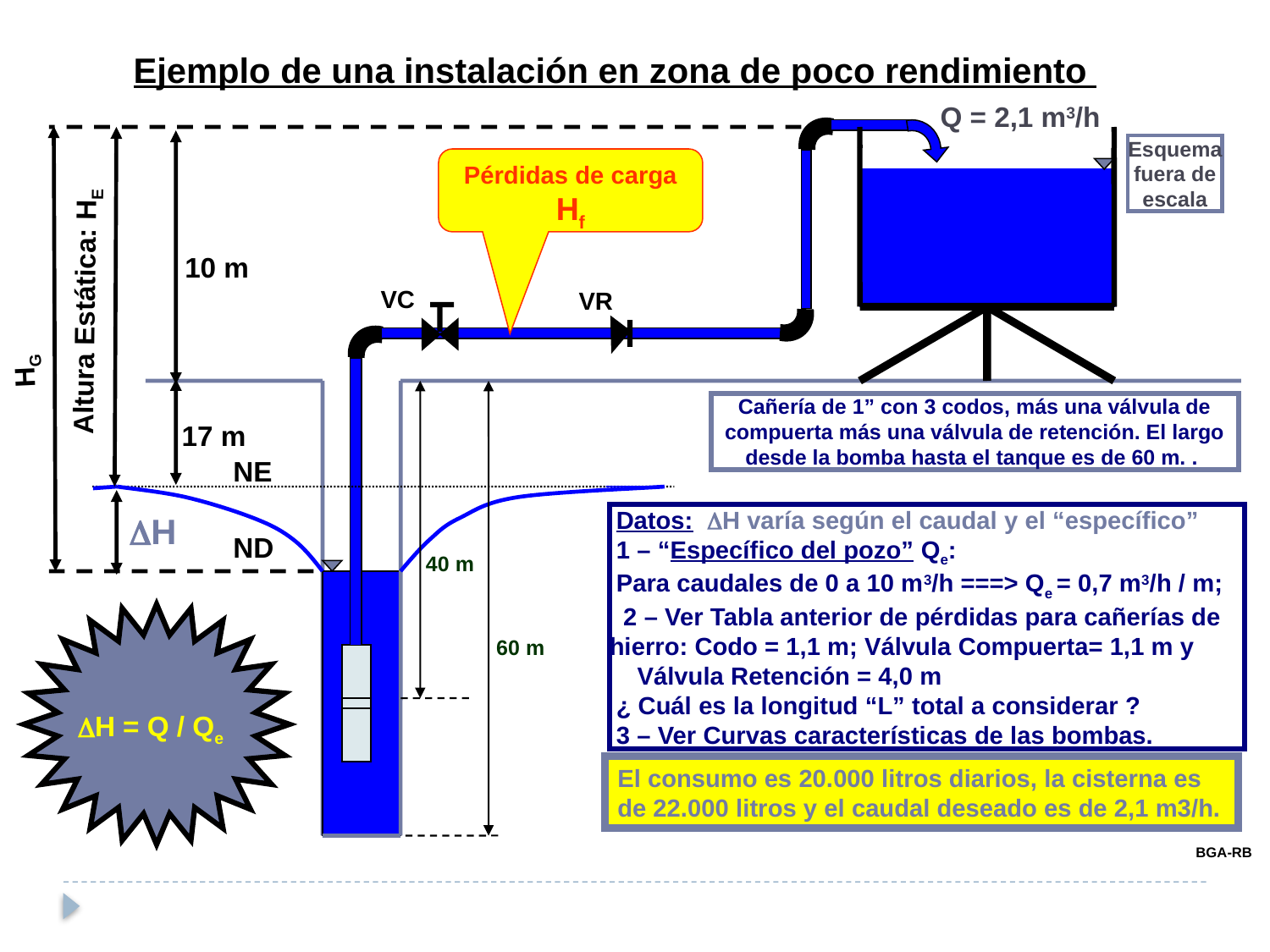

Ejemplo de una instalación en zona de poco rendimiento
 Q = 2,1 m3/h

Esquema
fuera de
escala

Pérdidas de carga
Hf

10 m

Altura Estática: HE
VC
VR

HG

Cañería de 1” con 3 codos, más una válvula de compuerta más una válvula de retención. El largo desde la bomba hasta el tanque es de 60 m. .
17 m
NE

 Datos:  ΔH varía según el caudal y el “específico”
 1 – “Específico del pozo” Qe:
 Para caudales de 0 a 10 m3/h ===> Qe = 0,7 m3/h / m;
  2 – Ver Tabla anterior de pérdidas para cañerías de hierro: Codo = 1,1 m; Válvula Compuerta= 1,1 m y            Válvula Retención = 4,0 m
 ¿ Cuál es la longitud “L” total a considerar ?
 3 – Ver Curvas características de las bombas.
ΔH
ND
40 m

60 m

ΔH = Q / Qe

El consumo es 20.000 litros diarios, la cisterna es de 22.000 litros y el caudal deseado es de 2,1 m3/h.

BGA-RB